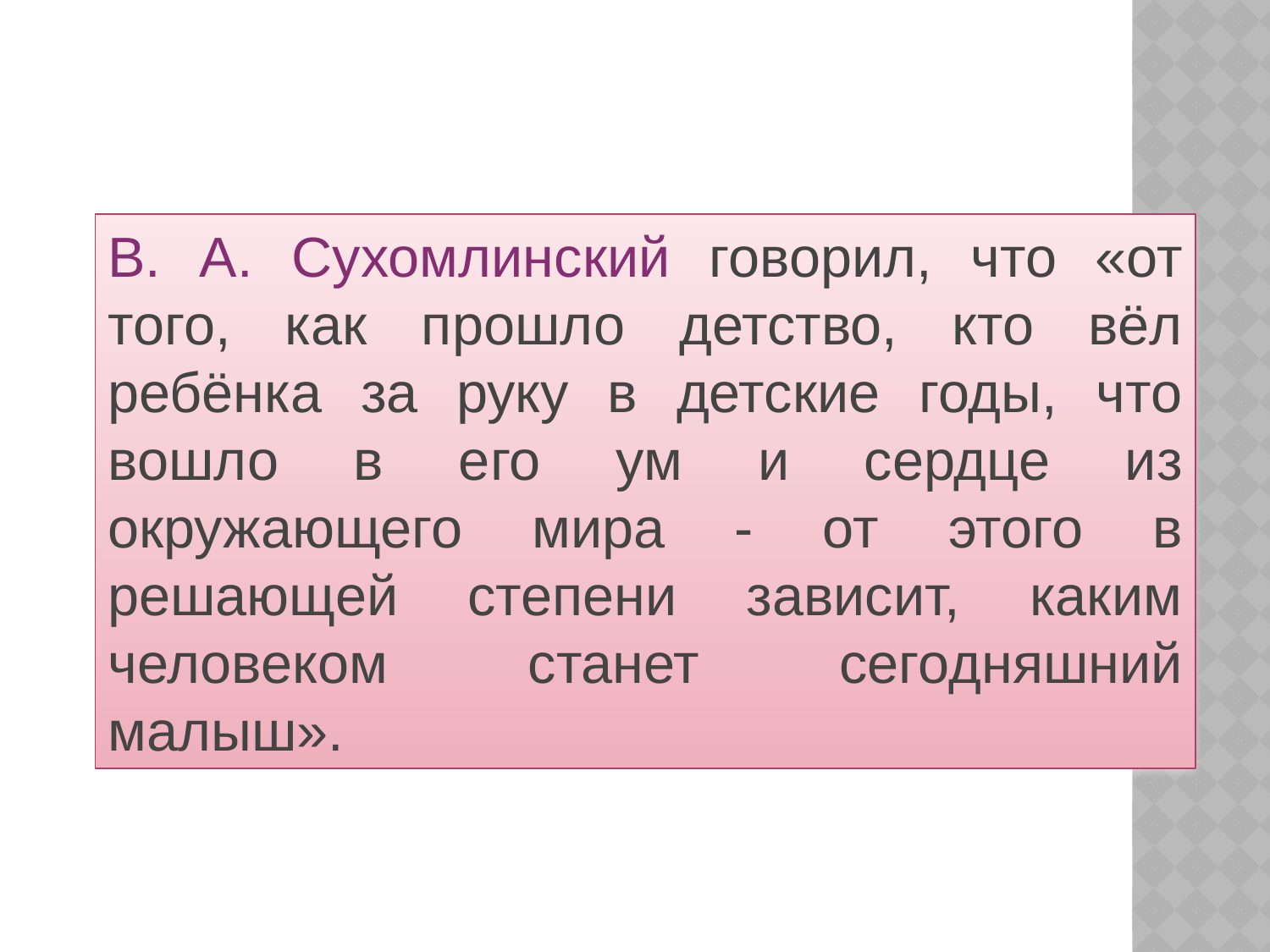

В. А. Сухомлинский говорил, что «от того, как прошло детство, кто вёл ребёнка за руку в детские годы, что вошло в его ум и сердце из окружающего мира - от этого в решающей степени зависит, каким человеком станет сегодняшний малыш».